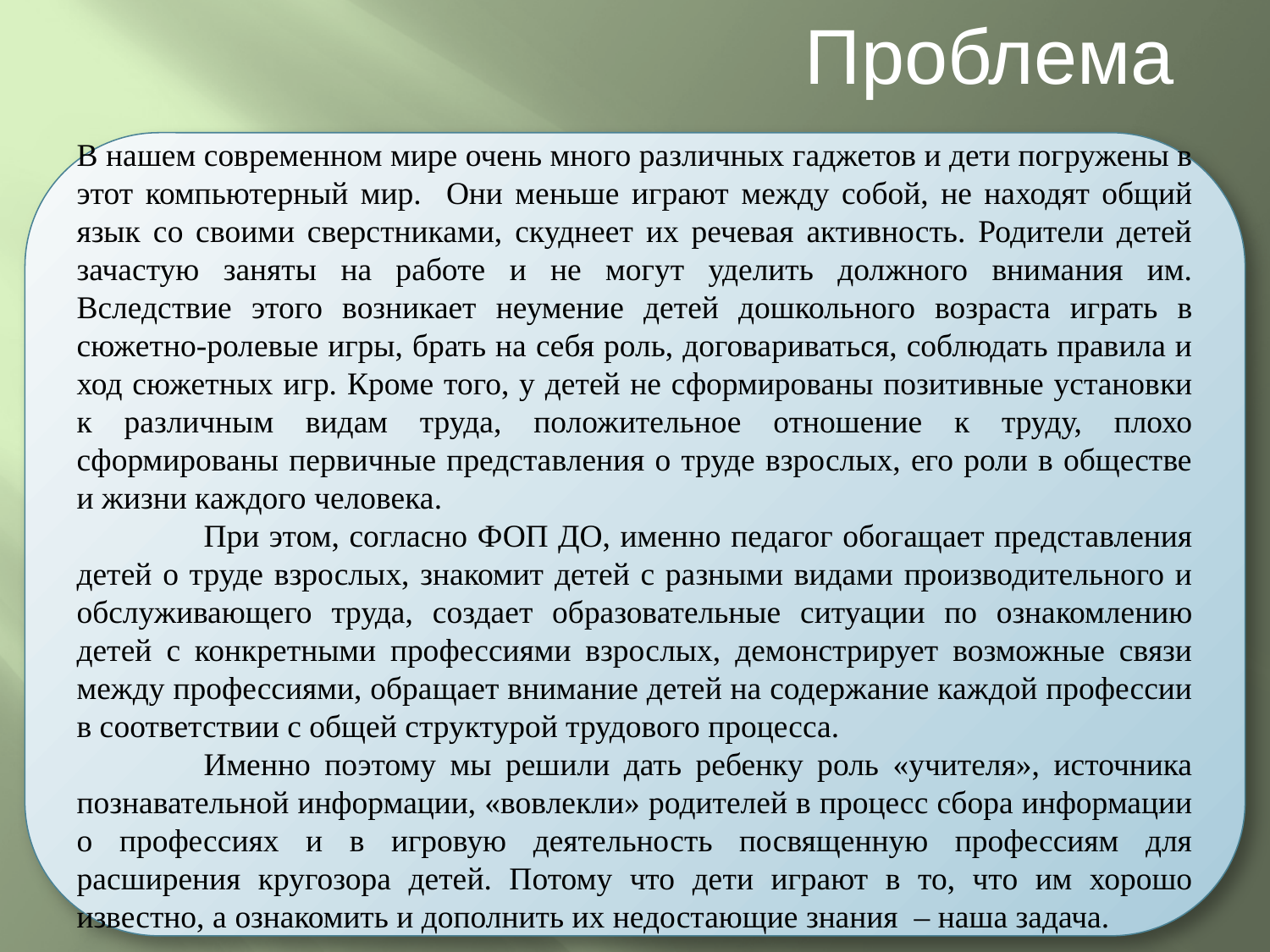

# Проблема

В нашем современном мире очень много различных гаджетов и дети погружены в этот компьютерный мир.  Они меньше играют между собой, не находят общий язык со своими сверстниками, скуднеет их речевая активность. Родители детей зачастую заняты на работе и не могут уделить должного внимания им. Вследствие этого возникает неумение детей дошкольного возраста играть в сюжетно-ролевые игры, брать на себя роль, договариваться, соблюдать правила и ход сюжетных игр. Кроме того, у детей не сформированы позитивные установки к различным видам труда, положительное отношение к труду, плохо сформированы первичные представления о труде взрослых, его роли в обществе и жизни каждого человека.
	При этом, согласно ФОП ДО, именно педагог обогащает представления детей о труде взрослых, знакомит детей с разными видами производительного и обслуживающего труда, создает образовательные ситуации по ознакомлению детей с конкретными профессиями взрослых, демонстрирует возможные связи между профессиями, обращает внимание детей на содержание каждой профессии в соответствии с общей структурой трудового процесса.
	Именно поэтому мы решили дать ребенку роль «учителя», источника познавательной информации, «вовлекли» родителей в процесс сбора информации о профессиях и в игровую деятельность посвященную профессиям для расширения кругозора детей. Потому что дети играют в то, что им хорошо известно, а ознакомить и дополнить их недостающие знания  – наша задача.